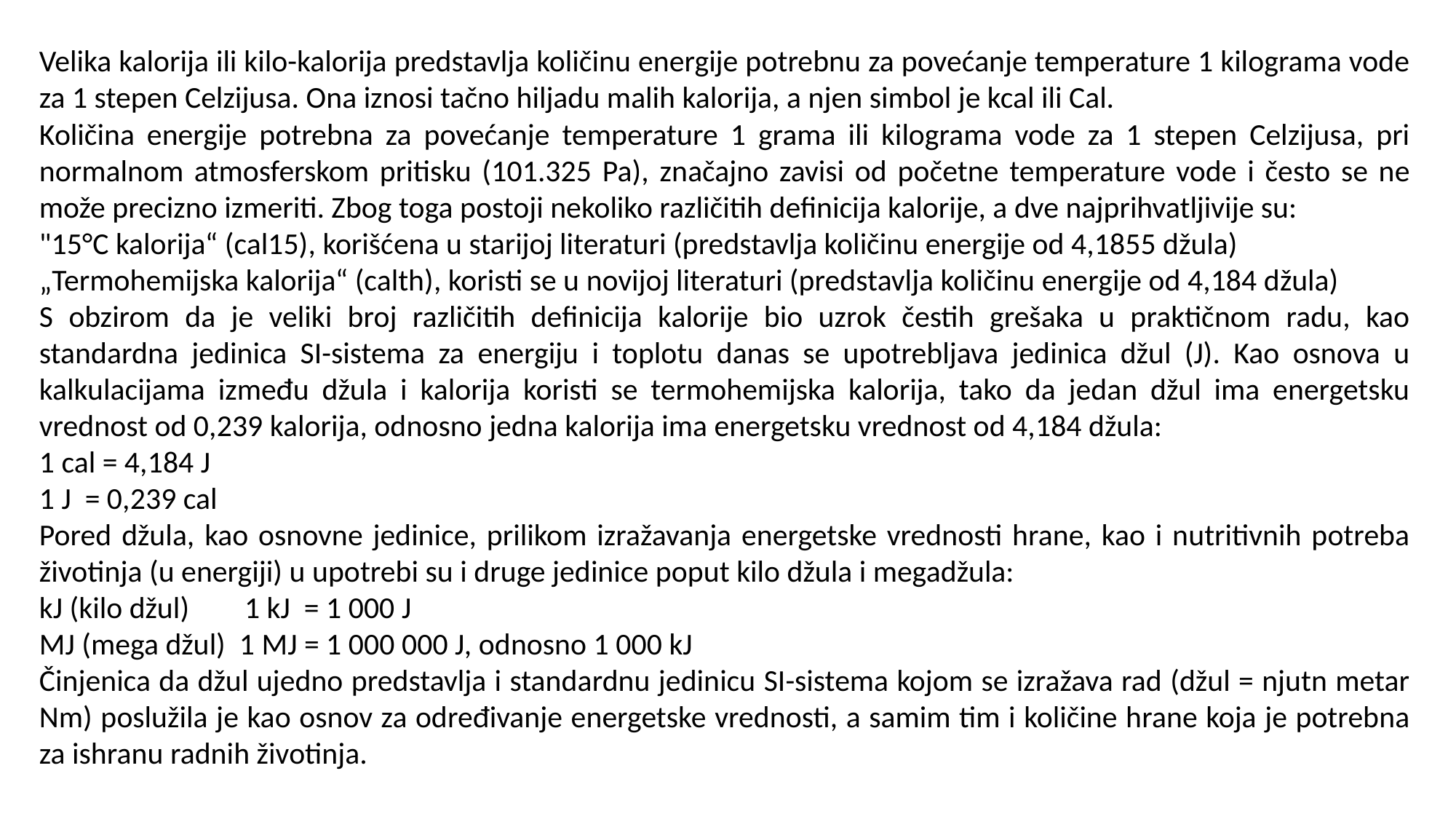

Velika kalorija ili kilo-kalorija predstavlja količinu energije potrebnu za povećanje temperature 1 kilograma vode za 1 stepen Celzijusa. Ona iznosi tačno hiljadu malih kalorija, a njen simbol je kcal ili Cal.
Količina energije potrebna za povećanje temperature 1 grama ili kilograma vode za 1 stepen Celzijusa, pri normalnom atmosferskom pritisku (101.325 Pa), značajno zavisi od početne temperature vode i često se ne može precizno izmeriti. Zbog toga postoji nekoliko različitih definicija kalorije, a dve najprihvatljivije su:
"15°C kalorija“ (cal15), korišćena u starijoj literaturi (predstavlja količinu energije od 4,1855 džula)
„Termohemijska kalorija“ (calth), koristi se u novijoj literaturi (predstavlja količinu energije od 4,184 džula)
S obzirom da je veliki broj različitih definicija kalorije bio uzrok čestih grešaka u praktičnom radu, kao standardna jedinica SI-sistema za energiju i toplotu danas se upotrebljava jedinica džul (J). Kao osnova u kalkulacijama između džula i kalorija koristi se termohemijska kalorija, tako da jedan džul ima energetsku vrednost od 0,239 kalorija, odnosno jedna kalorija ima energetsku vrednost od 4,184 džula:
1 cal = 4,184 J
1 J  = 0,239 cal
Pored džula, kao osnovne jedinice, prilikom izražavanja energetske vrednosti hrane, kao i nutritivnih potreba životinja (u energiji) u upotrebi su i druge jedinice poput kilo džula i megadžula:
kJ (kilo džul)        1 kJ  = 1 000 J
MJ (mega džul)  1 MJ = 1 000 000 J, odnosno 1 000 kJ
Činjenica da džul ujedno predstavlja i standardnu jedinicu SI-sistema kojom se izražava rad (džul = njutn metar Nm) poslužila je kao osnov za određivanje energetske vrednosti, a samim tim i količine hrane koja je potrebna za ishranu radnih životinja.